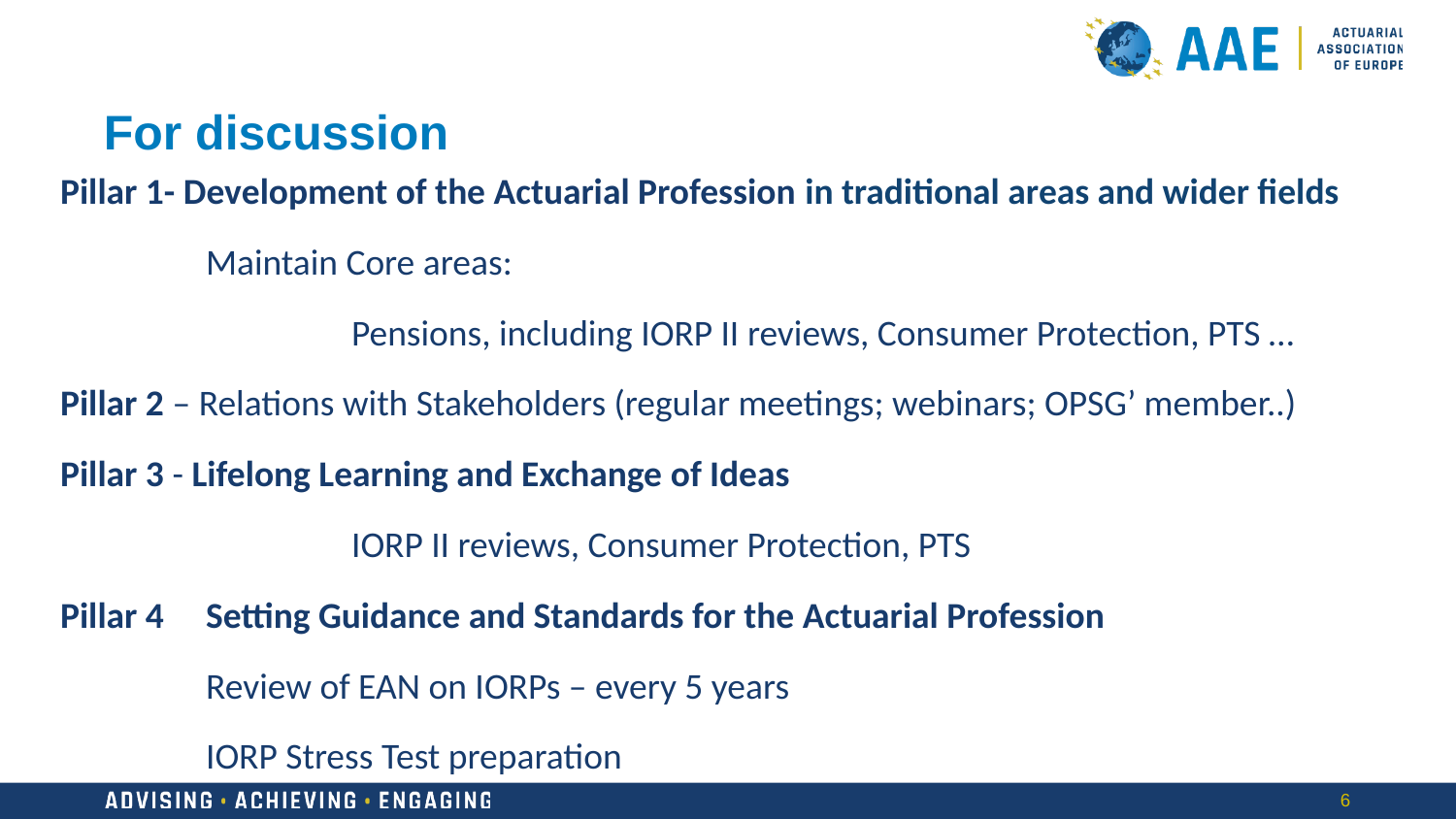

# For discussion
Pillar 1- Development of the Actuarial Profession in traditional areas and wider fields
	Maintain Core areas:
		Pensions, including IORP II reviews, Consumer Protection, PTS …
Pillar 2 – Relations with Stakeholders (regular meetings; webinars; OPSG’ member..)
Pillar 3 - Lifelong Learning and Exchange of Ideas
		IORP II reviews, Consumer Protection, PTS
Pillar 4 	Setting Guidance and Standards for the Actuarial Profession
	Review of EAN on IORPs – every 5 years
	IORP Stress Test preparation

6